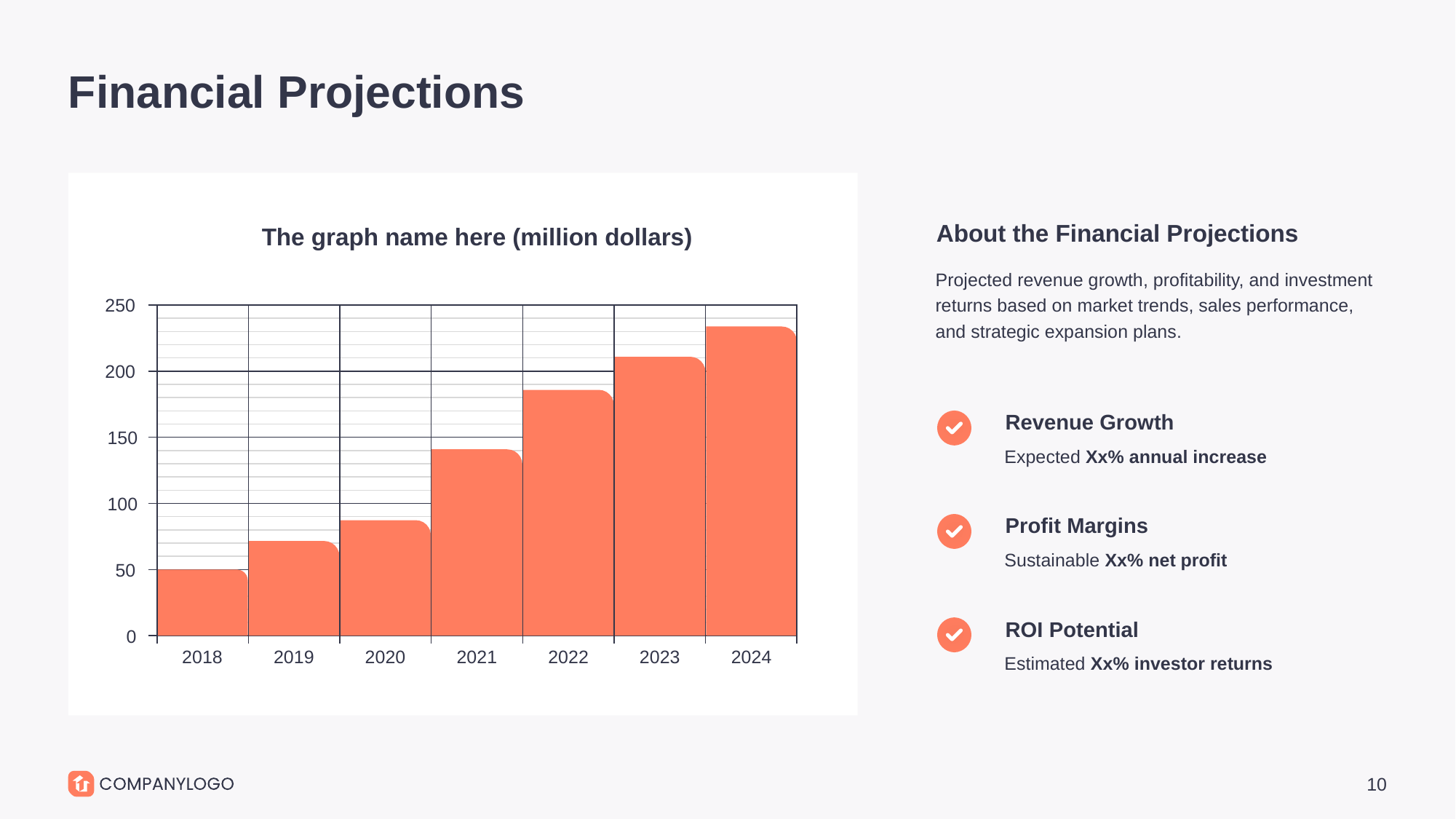

# Financial Projections

About the Financial Projections
The graph name here (million dollars)
Projected revenue growth, profitability, and investment returns based on market trends, sales performance, and strategic expansion plans.
250

200

150

100

50

0
2018
2019
2020
2021
2022
2023
2024
Revenue Growth

Expected Xx% annual increase
Profit Margins

Sustainable Xx% net profit
ROI Potential

Estimated Xx% investor returns